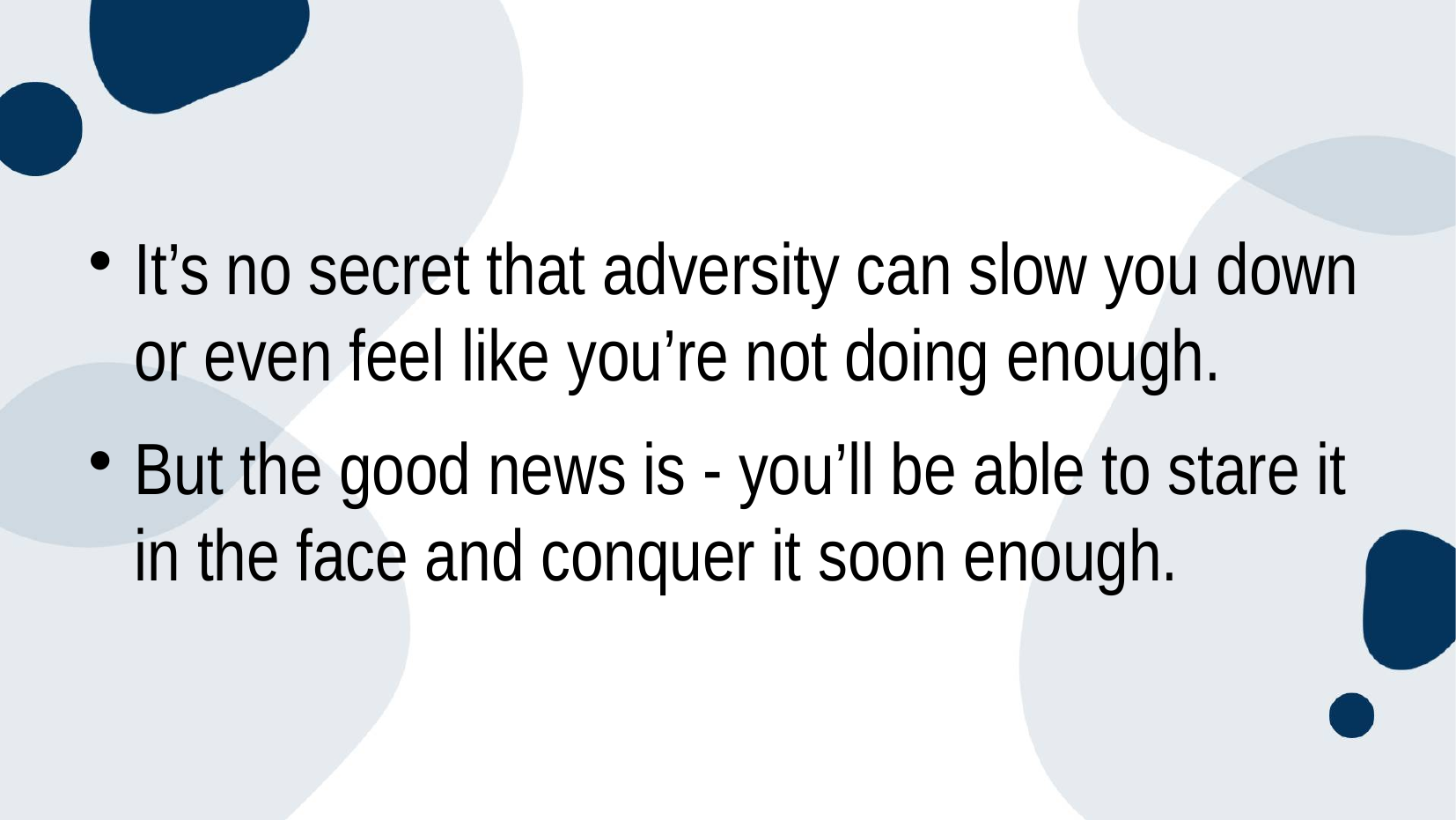

#
It’s no secret that adversity can slow you down or even feel like you’re not doing enough.
But the good news is - you’ll be able to stare it in the face and conquer it soon enough.